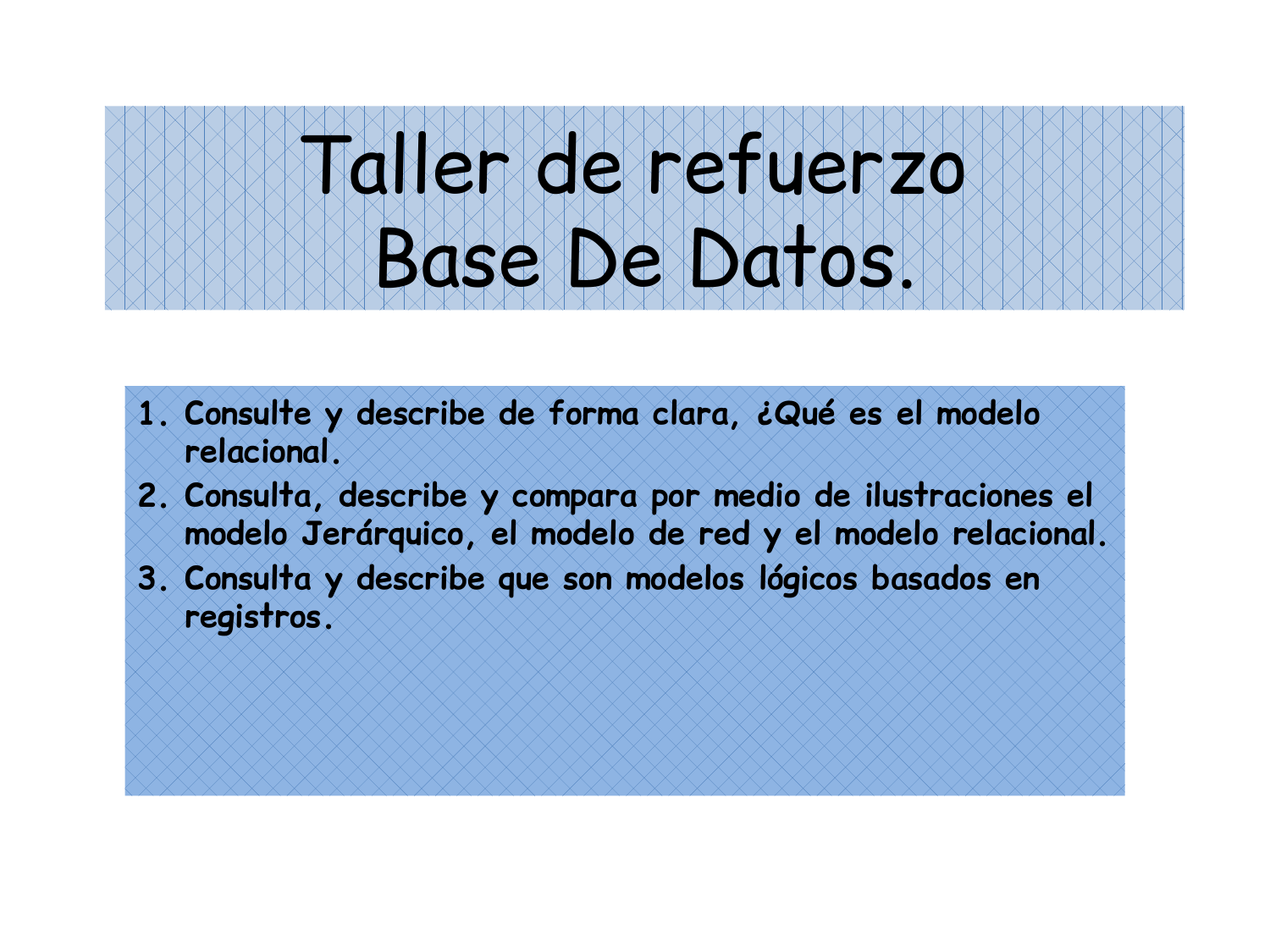

# Taller de refuerzo Base De Datos.
Consulte y describe de forma clara, ¿Qué es el modelo relacional.
Consulta, describe y compara por medio de ilustraciones el modelo Jerárquico, el modelo de red y el modelo relacional.
Consulta y describe que son modelos lógicos basados en registros.